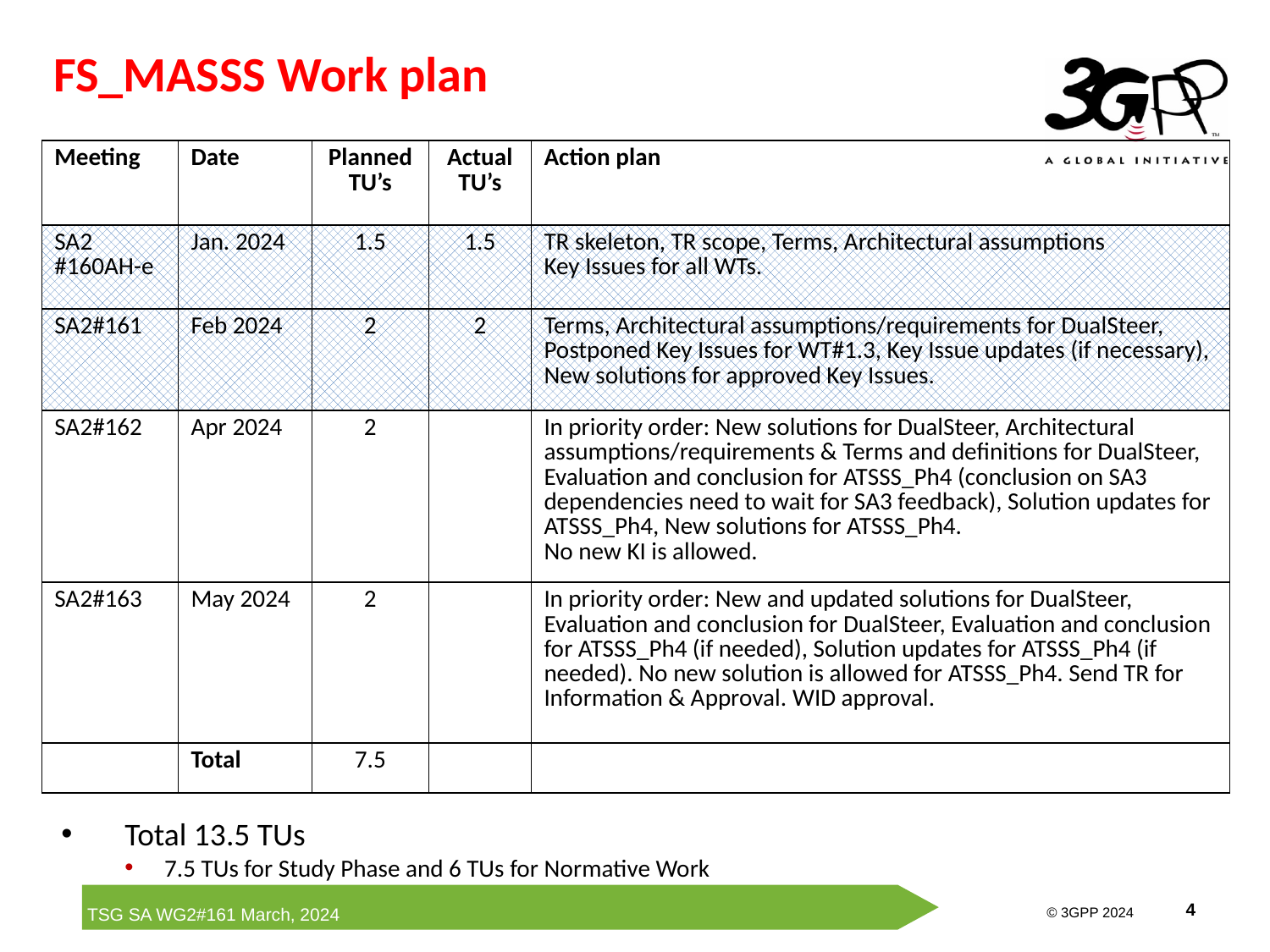

FS_MASSS Work plan
| Meeting | Date | Planned TU’s | Actual TU’s | Action plan |
| --- | --- | --- | --- | --- |
| SA2 #160AH-e | Jan. 2024 | 1.5 | 1.5 | TR skeleton, TR scope, Terms, Architectural assumptions Key Issues for all WTs. |
| SA2#161 | Feb 2024 | 2 | 2 | Terms, Architectural assumptions/requirements for DualSteer, Postponed Key Issues for WT#1.3, Key Issue updates (if necessary), New solutions for approved Key Issues. |
| SA2#162 | Apr 2024 | 2 |  | In priority order: New solutions for DualSteer, Architectural assumptions/requirements & Terms and definitions for DualSteer, Evaluation and conclusion for ATSSS\_Ph4 (conclusion on SA3 dependencies need to wait for SA3 feedback), Solution updates for ATSSS\_Ph4, New solutions for ATSSS\_Ph4. No new KI is allowed. |
| SA2#163 | May 2024 | 2 |  | In priority order: New and updated solutions for DualSteer, Evaluation and conclusion for DualSteer, Evaluation and conclusion for ATSSS\_Ph4 (if needed), Solution updates for ATSSS\_Ph4 (if needed). No new solution is allowed for ATSSS\_Ph4. Send TR for Information & Approval. WID approval. |
|  | Total | 7.5 |  |  |

Total 13.5 TUs
7.5 TUs for Study Phase and 6 TUs for Normative Work